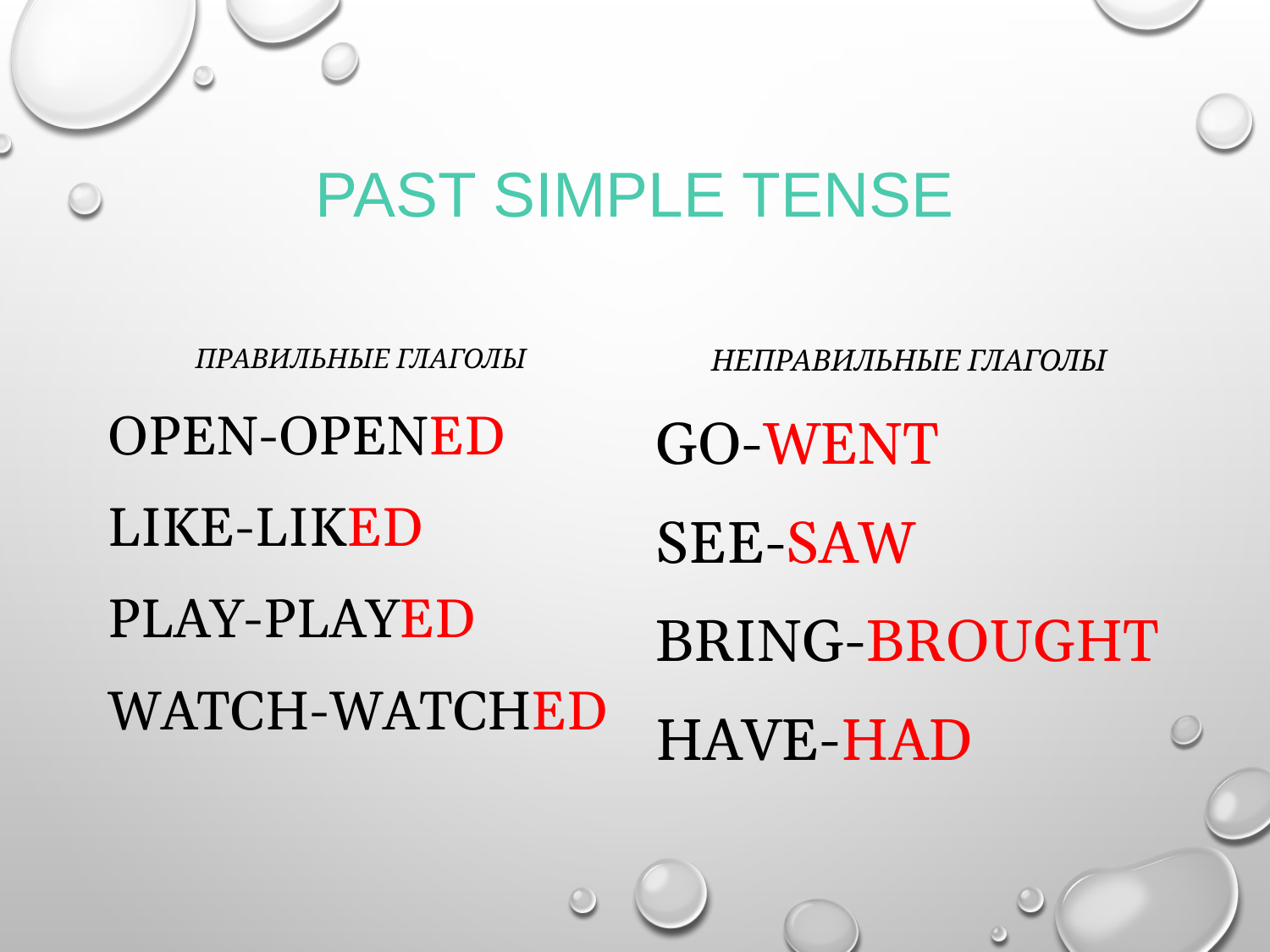

# PAST SIMPLE TENSE
Правильные глаголы
Open-opened
Like-liked
Play-played
Watch-watched
Неправильные глаголы
Go-went
See-saw
Bring-brought
Have-had